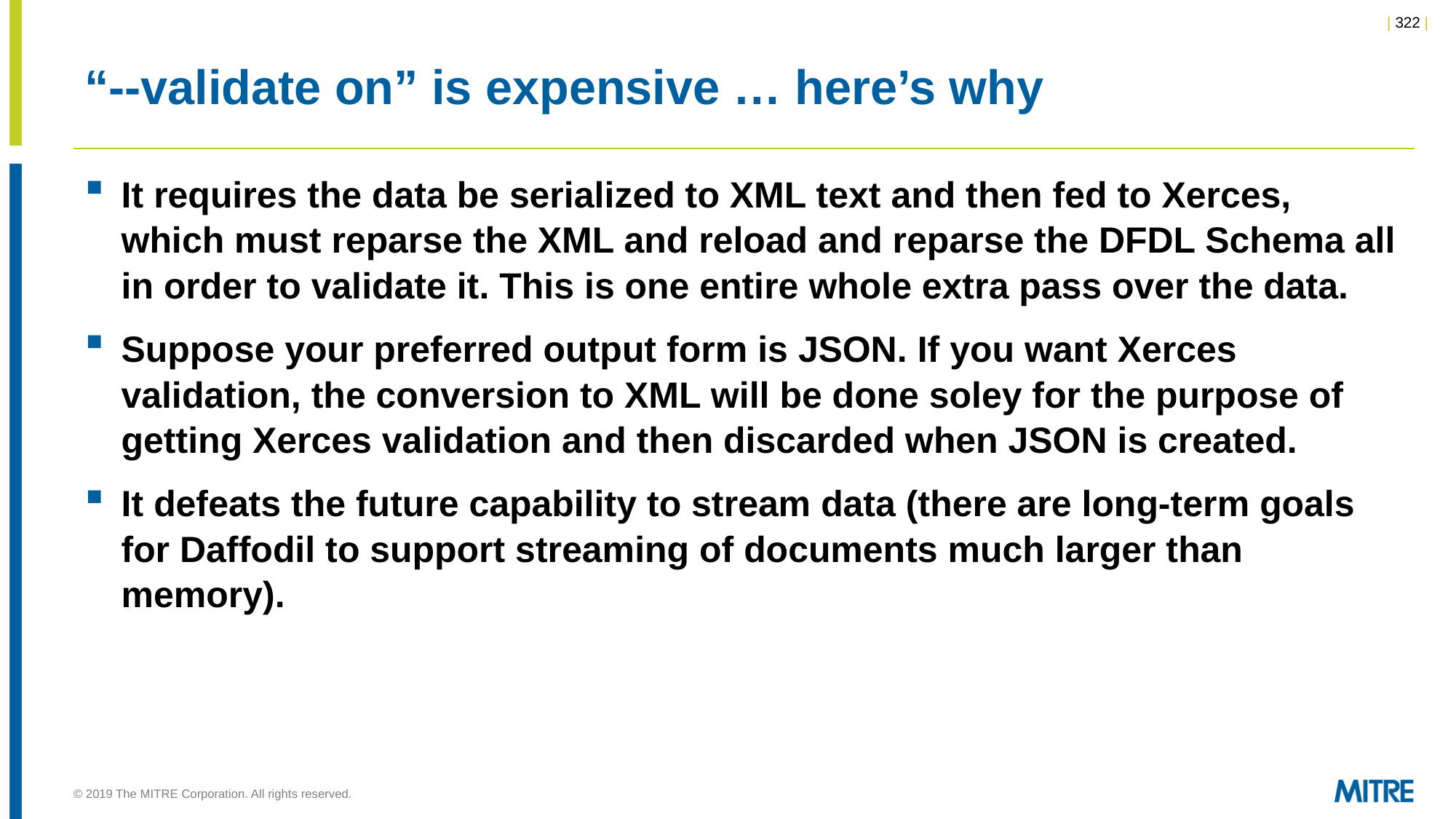

# “--validate on” is expensive … here’s why
It requires the data be serialized to XML text and then fed to Xerces, which must reparse the XML and reload and reparse the DFDL Schema all in order to validate it. This is one entire whole extra pass over the data.
Suppose your preferred output form is JSON. If you want Xerces validation, the conversion to XML will be done soley for the purpose of getting Xerces validation and then discarded when JSON is created.
It defeats the future capability to stream data (there are long-term goals for Daffodil to support streaming of documents much larger than memory).
© 2019 The MITRE Corporation. All rights reserved.